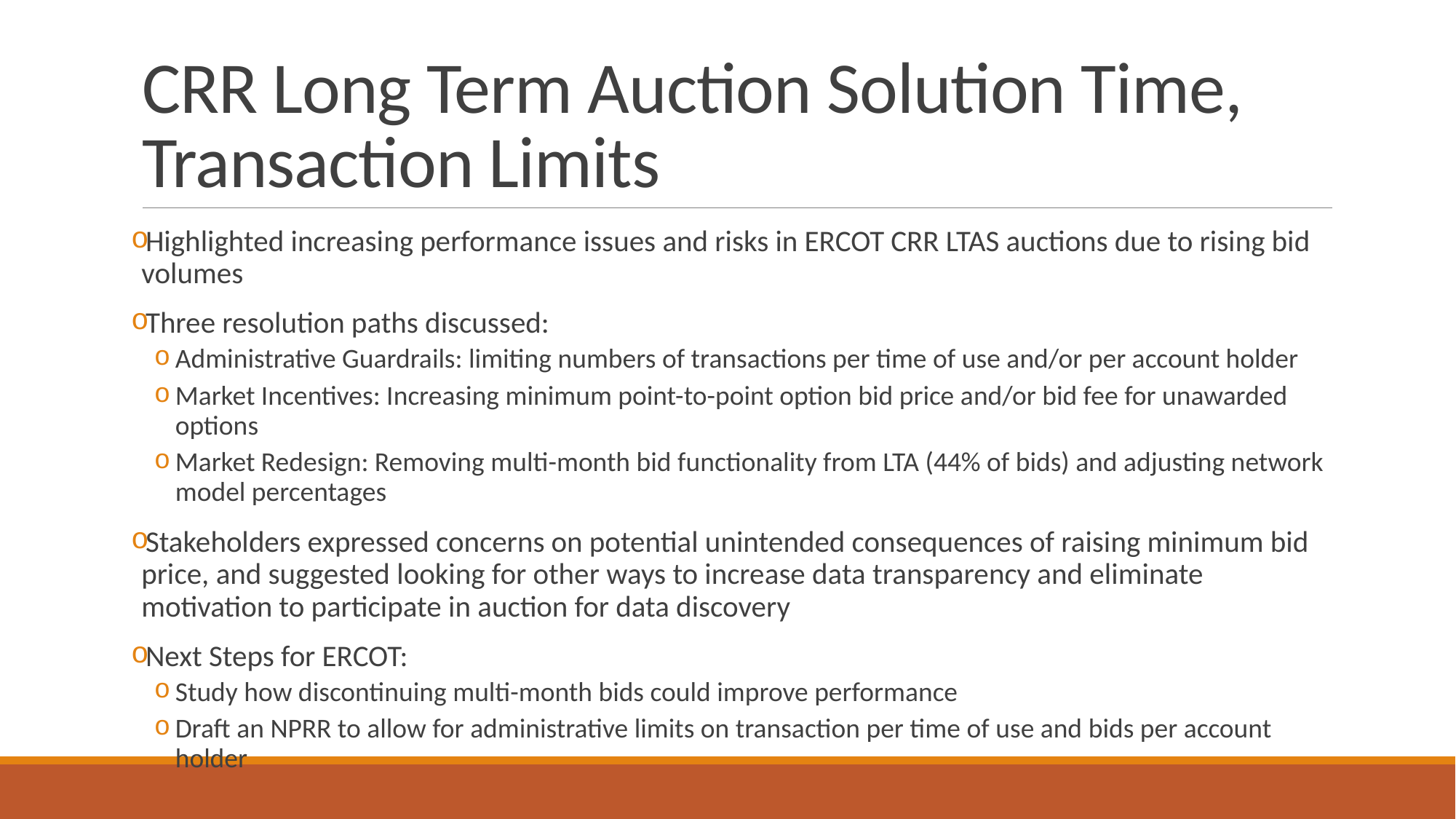

# CRR Long Term Auction Solution Time, Transaction Limits
Highlighted increasing performance issues and risks in ERCOT CRR LTAS auctions due to rising bid volumes
Three resolution paths discussed:
Administrative Guardrails: limiting numbers of transactions per time of use and/or per account holder
Market Incentives: Increasing minimum point-to-point option bid price and/or bid fee for unawarded options
Market Redesign: Removing multi-month bid functionality from LTA (44% of bids) and adjusting network model percentages
Stakeholders expressed concerns on potential unintended consequences of raising minimum bid price, and suggested looking for other ways to increase data transparency and eliminate motivation to participate in auction for data discovery
Next Steps for ERCOT:
Study how discontinuing multi-month bids could improve performance
Draft an NPRR to allow for administrative limits on transaction per time of use and bids per account holder